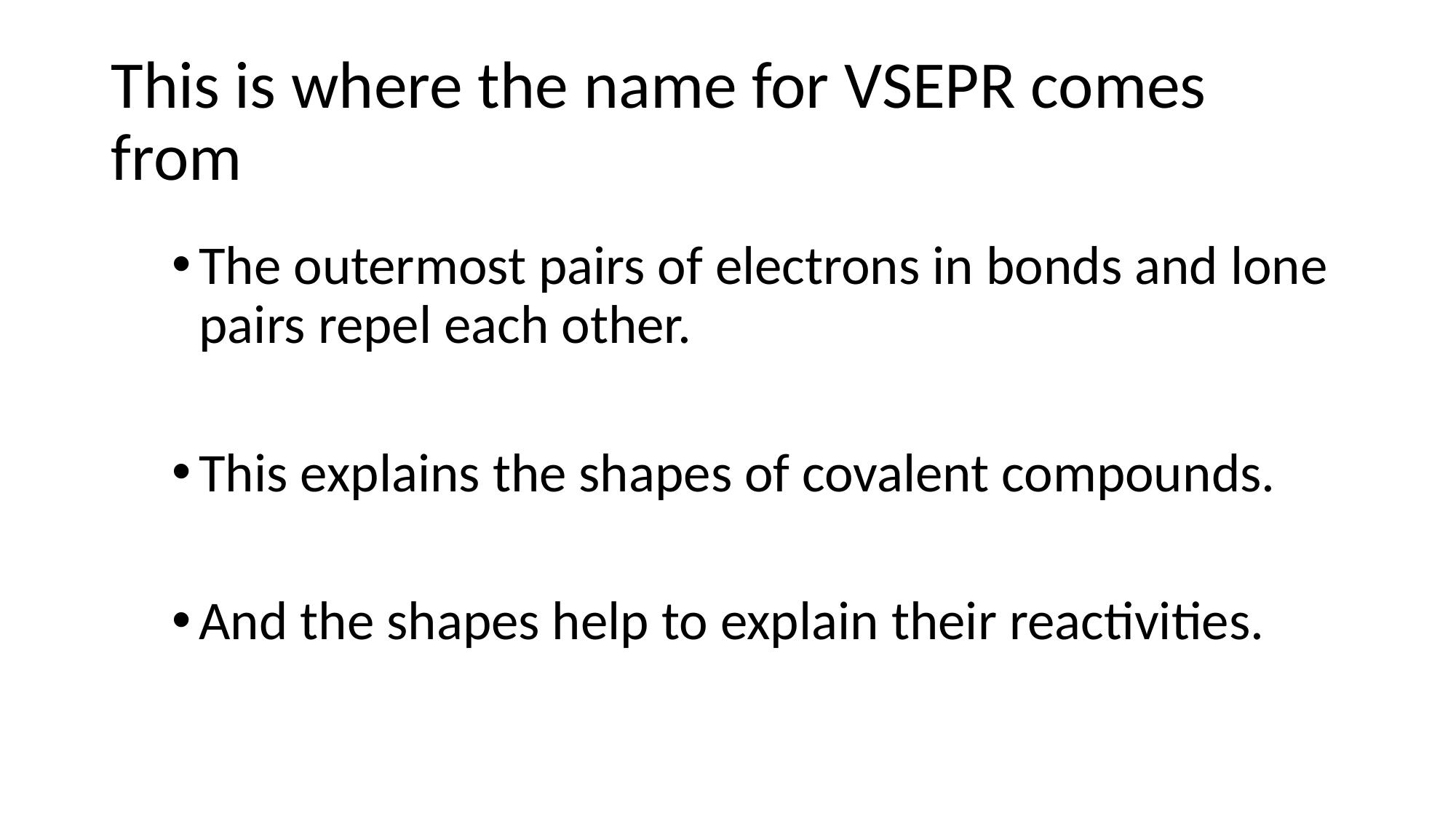

# This is where the name for VSEPR comes from
The outermost pairs of electrons in bonds and lone pairs repel each other.

This explains the shapes of covalent compounds.

And the shapes help to explain their reactivities.